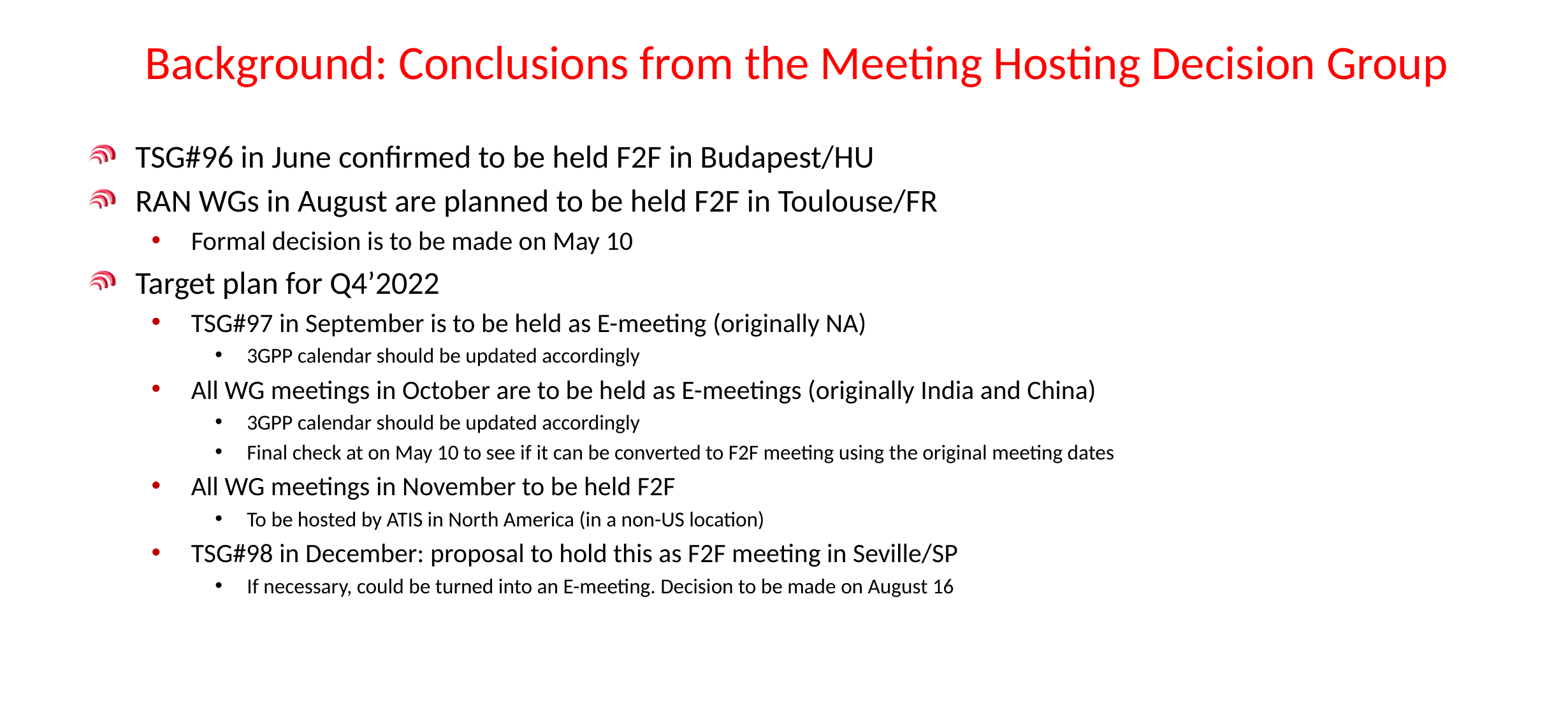

# Background: Conclusions from the Meeting Hosting Decision Group
TSG#96 in June confirmed to be held F2F in Budapest/HU
RAN WGs in August are planned to be held F2F in Toulouse/FR
Formal decision is to be made on May 10
Target plan for Q4’2022
TSG#97 in September is to be held as E-meeting (originally NA)
3GPP calendar should be updated accordingly
All WG meetings in October are to be held as E-meetings (originally India and China)
3GPP calendar should be updated accordingly
Final check at on May 10 to see if it can be converted to F2F meeting using the original meeting dates
All WG meetings in November to be held F2F
To be hosted by ATIS in North America (in a non-US location)
TSG#98 in December: proposal to hold this as F2F meeting in Seville/SP
If necessary, could be turned into an E-meeting. Decision to be made on August 16